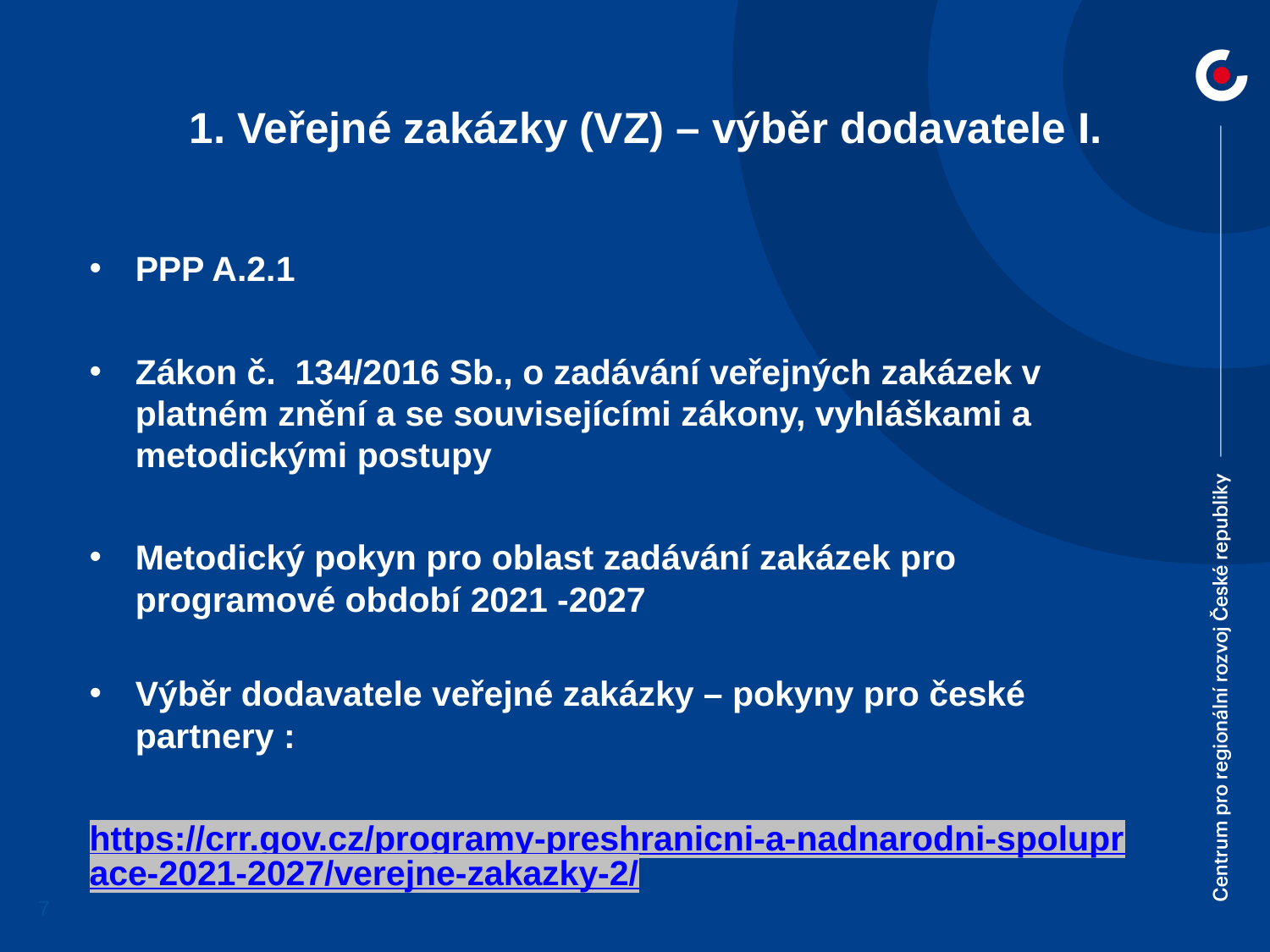

1. Veřejné zakázky (VZ) – výběr dodavatele I.

PPP A.2.1

Zákon č.  134/2016 Sb., o zadávání veřejných zakázek v platném znění a se souvisejícími zákony, vyhláškami a metodickými postupy

Metodický pokyn pro oblast zadávání zakázek pro programové období 2021 -2027

Výběr dodavatele veřejné zakázky – pokyny pro české partnery :

https://crr.gov.cz/programy-preshranicni-a-nadnarodni-spoluprace-2021-2027/verejne-zakazky-2/

7